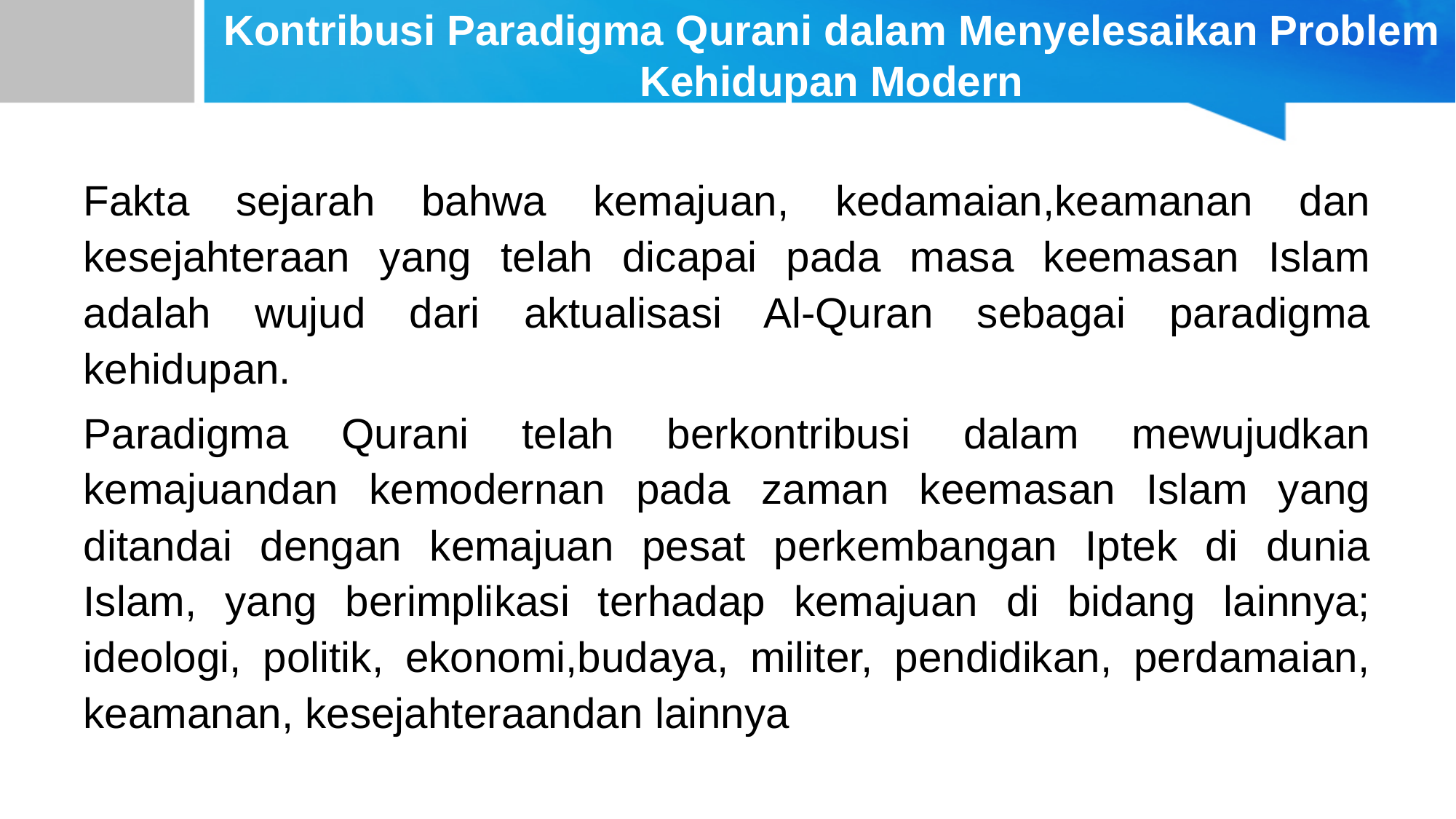

# Kontribusi Paradigma Qurani dalam Menyelesaikan Problem Kehidupan Modern
Fakta sejarah bahwa kemajuan, kedamaian,keamanan dan kesejahteraan yang telah dicapai pada masa keemasan Islam adalah wujud dari aktualisasi Al-Quran sebagai paradigma kehidupan.
Paradigma Qurani telah berkontribusi dalam mewujudkan kemajuandan kemodernan pada zaman keemasan Islam yang ditandai dengan kemajuan pesat perkembangan Iptek di dunia Islam, yang berimplikasi terhadap kemajuan di bidang lainnya; ideologi, politik, ekonomi,budaya, militer, pendidikan, perdamaian, keamanan, kesejahteraandan lainnya